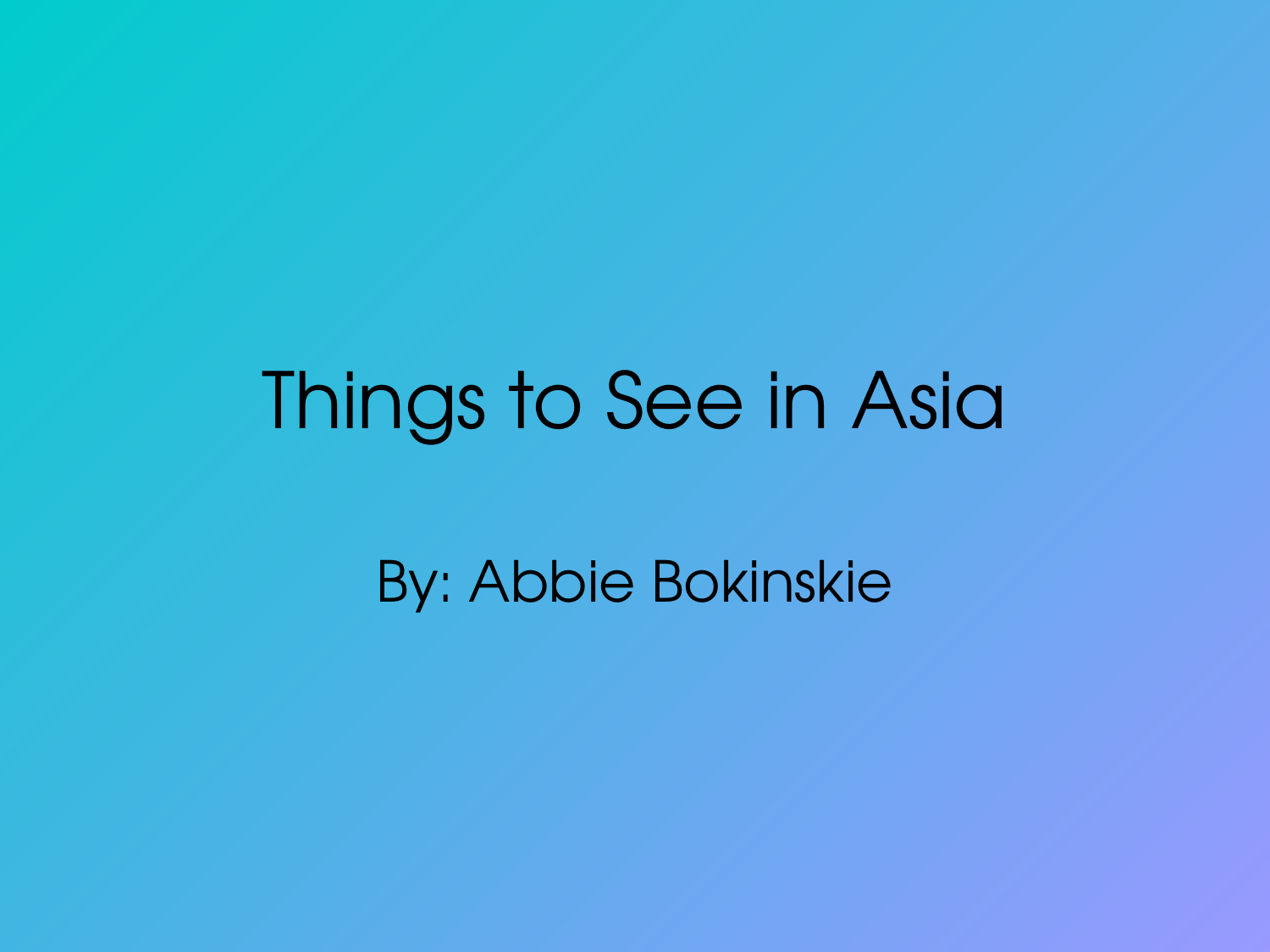

# Things to See in Asia
By: Abbie Bokinskie